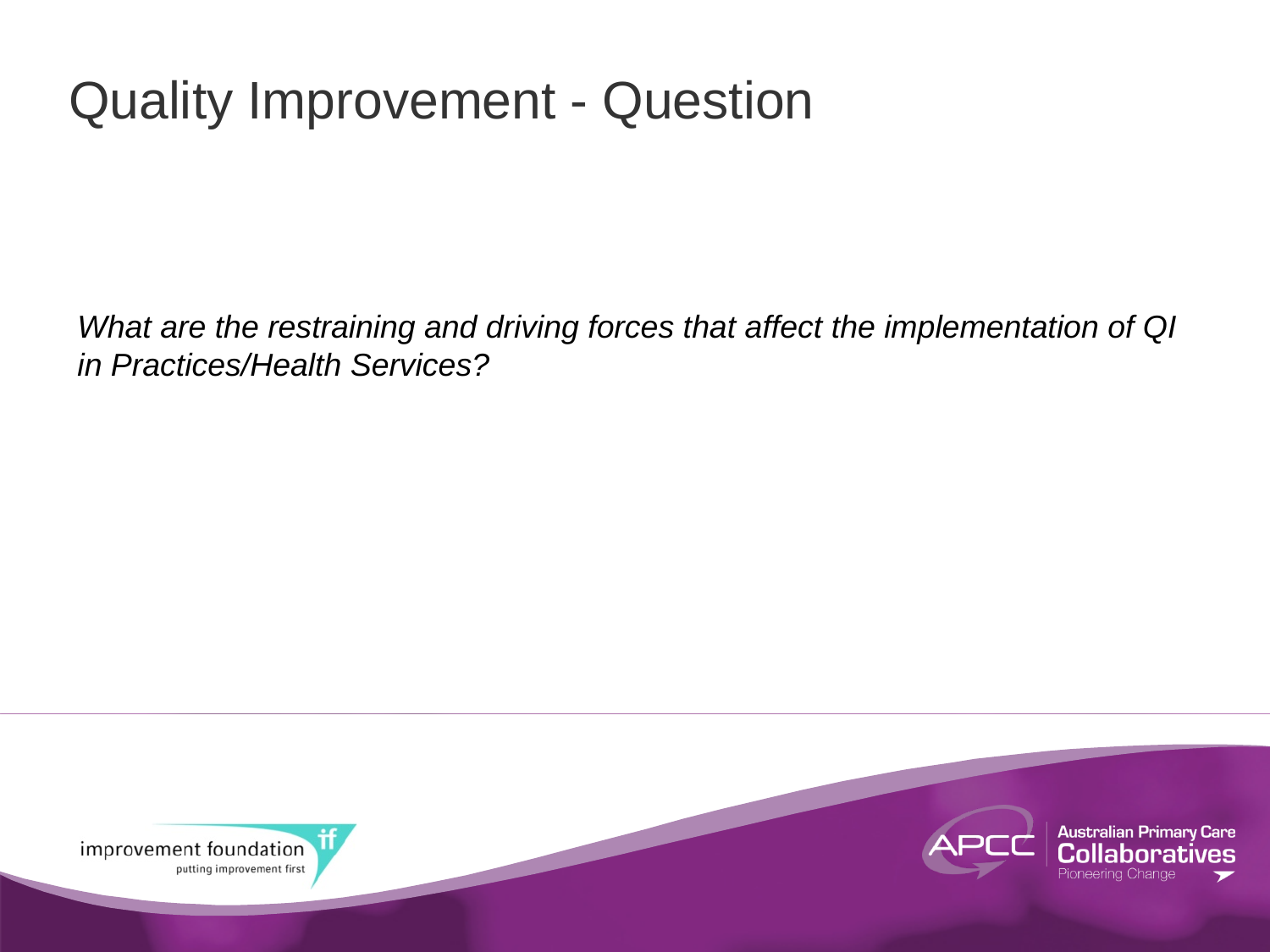

# Quality Improvement - Question

What are the restraining and driving forces that affect the implementation of QI in Practices/Health Services?